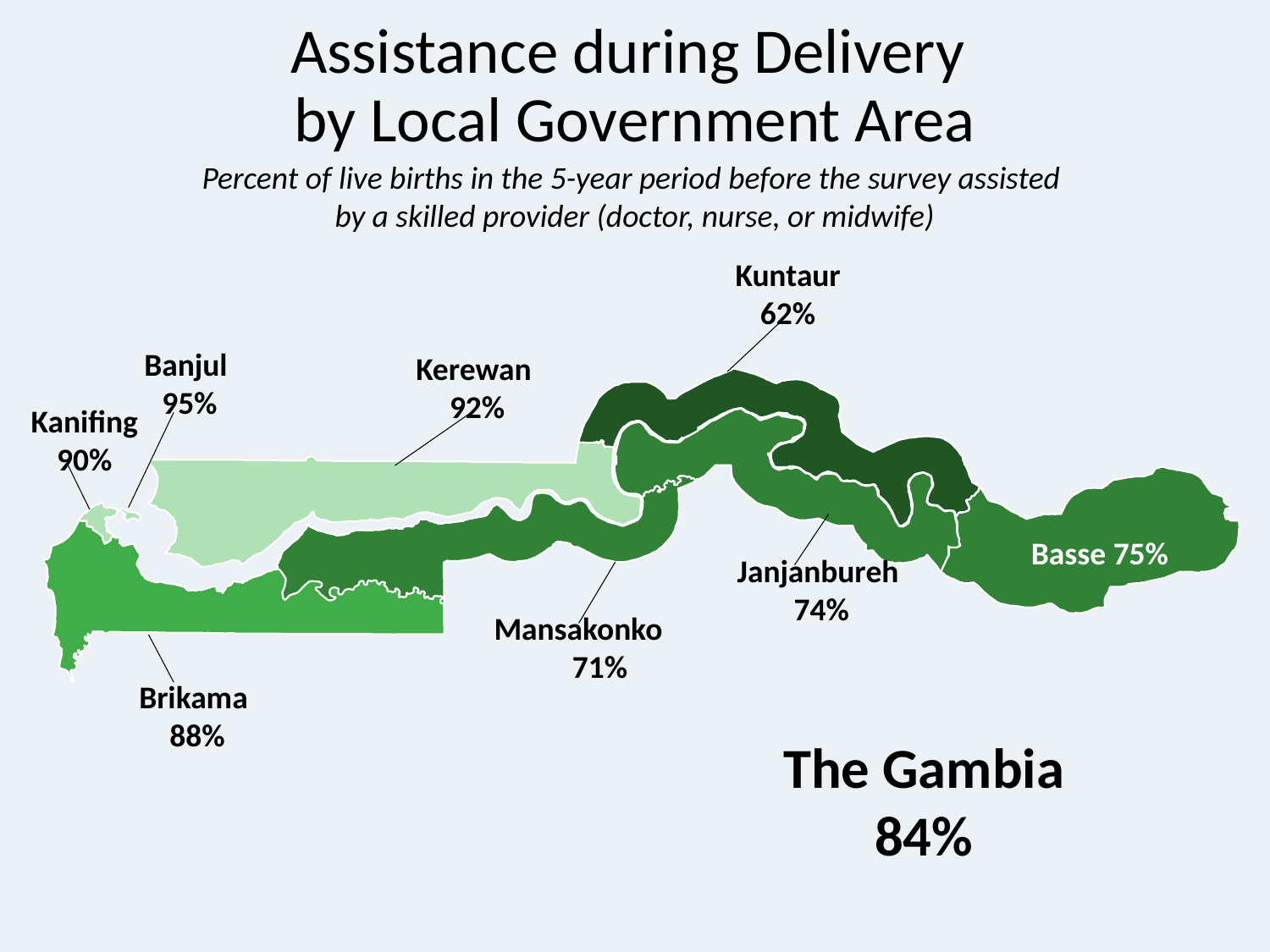

# Assistance during Delivery by Local Government Area
Percent of live births in the 5-year period before the survey assisted
by a skilled provider (doctor, nurse, or midwife)
Kuntaur 62%
Banjul
 95%
Kerewan
92%

Kanifing 90%

Basse 75%
Janjanbureh
74%
Mansakonko       71%
Brikama
88%
The Gambia
84%